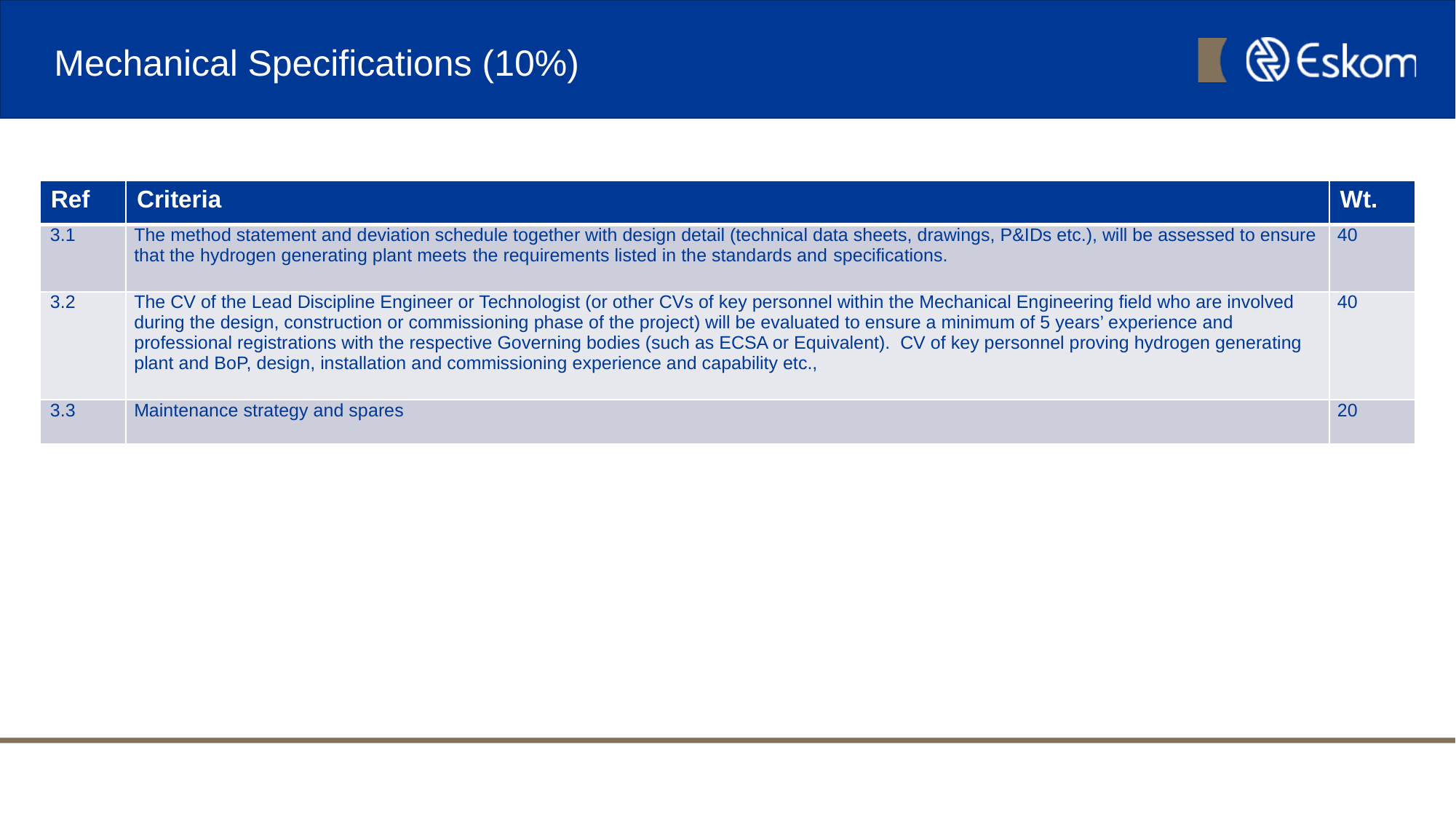

# Mechanical Specifications (10%)
| Ref | Criteria | Wt. |
| --- | --- | --- |
| 3.1 | The method statement and deviation schedule together with design detail (technical data sheets, drawings, P&IDs etc.), will be assessed to ensure that the hydrogen generating plant meets the requirements listed in the standards and specifications. | 40 |
| 3.2 | The CV of the Lead Discipline Engineer or Technologist (or other CVs of key personnel within the Mechanical Engineering field who are involved during the design, construction or commissioning phase of the project) will be evaluated to ensure a minimum of 5 years’ experience and professional registrations with the respective Governing bodies (such as ECSA or Equivalent). CV of key personnel proving hydrogen generating plant and BoP, design, installation and commissioning experience and capability etc., | 40 |
| 3.3 | Maintenance strategy and spares | 20 |